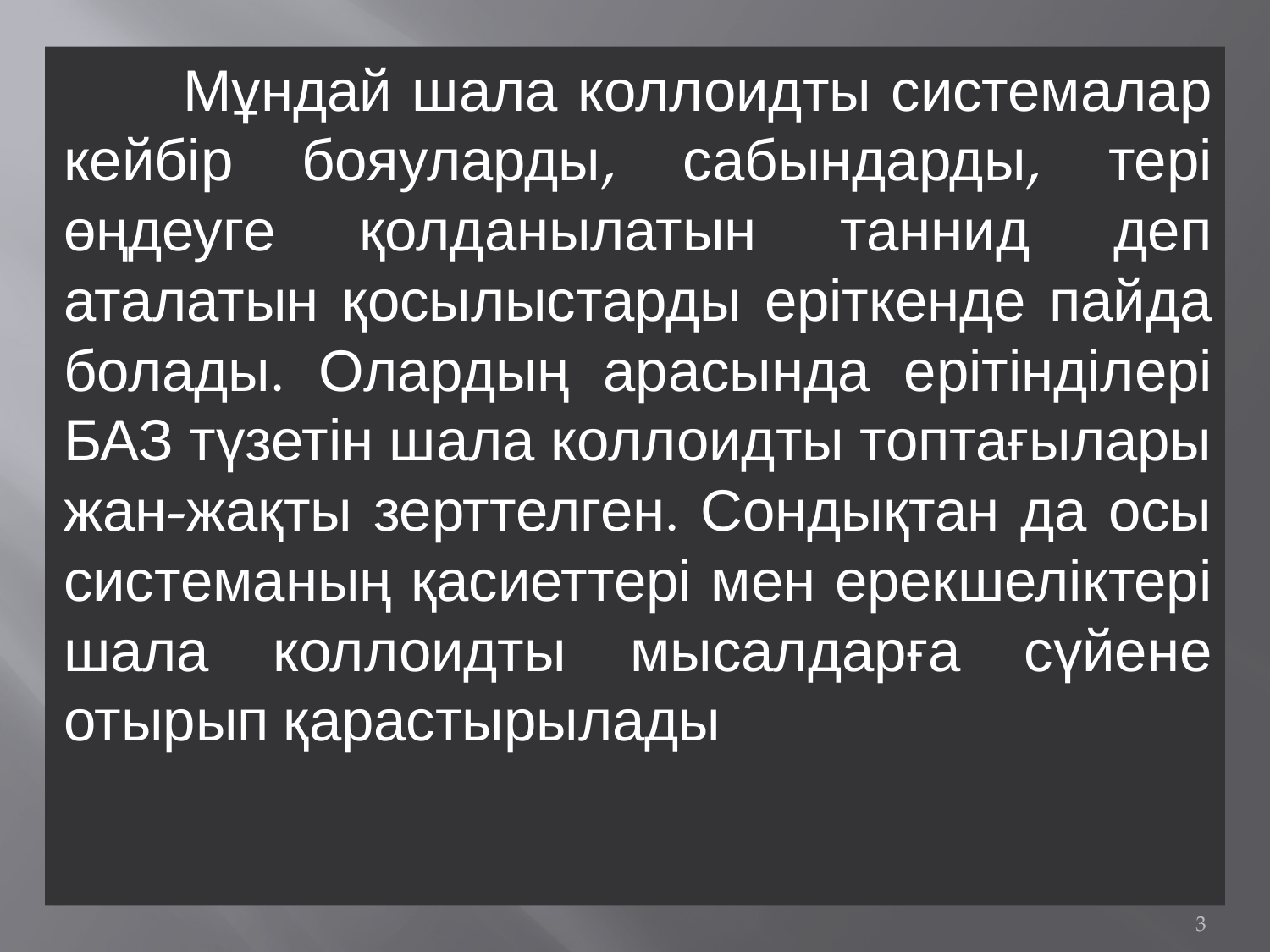

Мұндай шала коллоидты системалар кейбір бояуларды, сабындарды, тері өңдеуге қолданылатын таннид деп аталатын қосылыстарды еріткенде пайда болады. Олардың арасында ерітінділері БАЗ түзетін шала коллоидты топтағылары жан-жақты зерттелген. Сондықтан да осы системаның қасиеттері мен ерекшеліктері шала коллоидты мысалдарға сүйене отырып қарастырылады

3